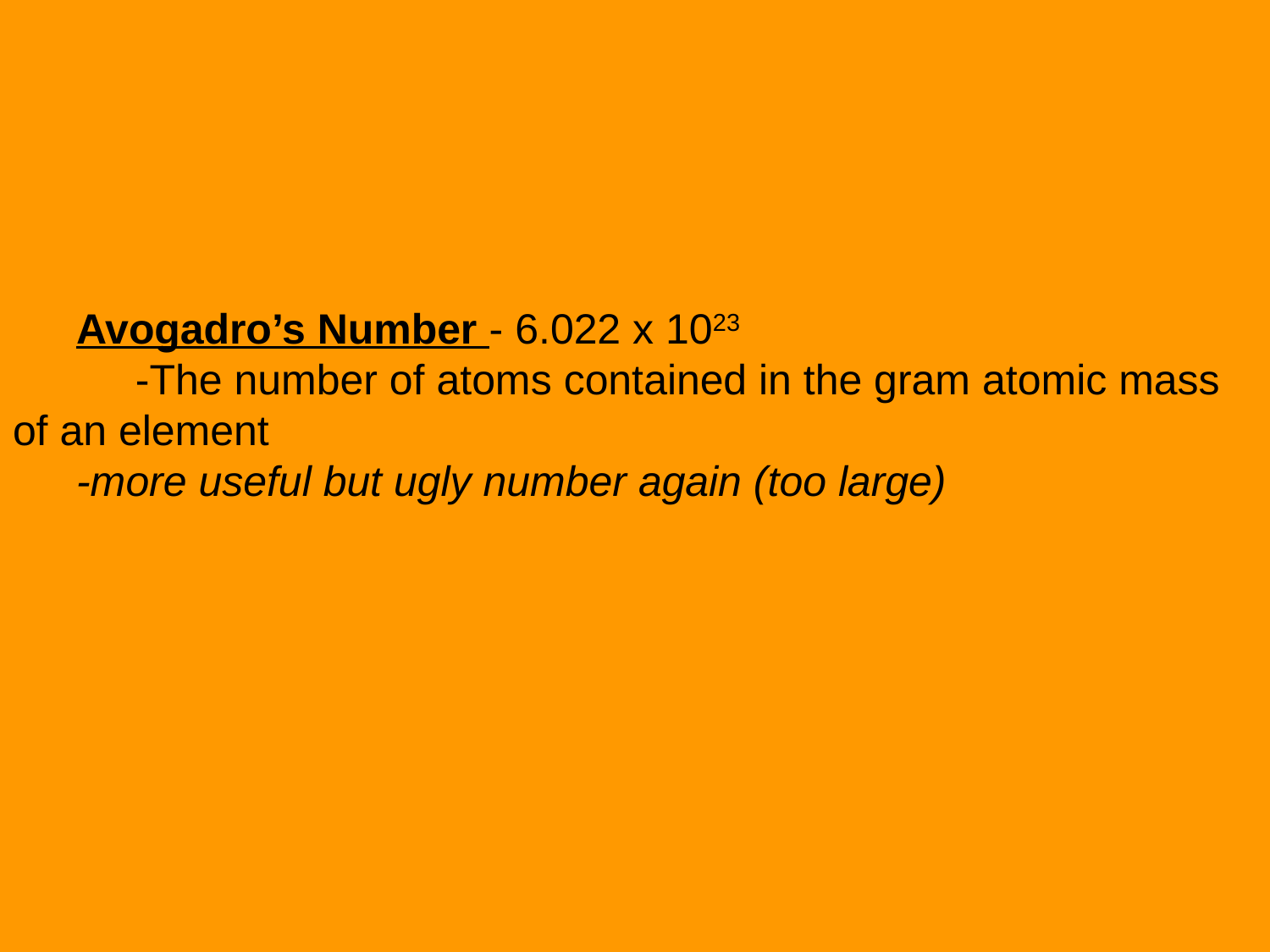

Avogadro’s Number - 6.022 x 1023
     -The number of atoms contained in the gram atomic mass of an element
-more useful but ugly number again (too large)